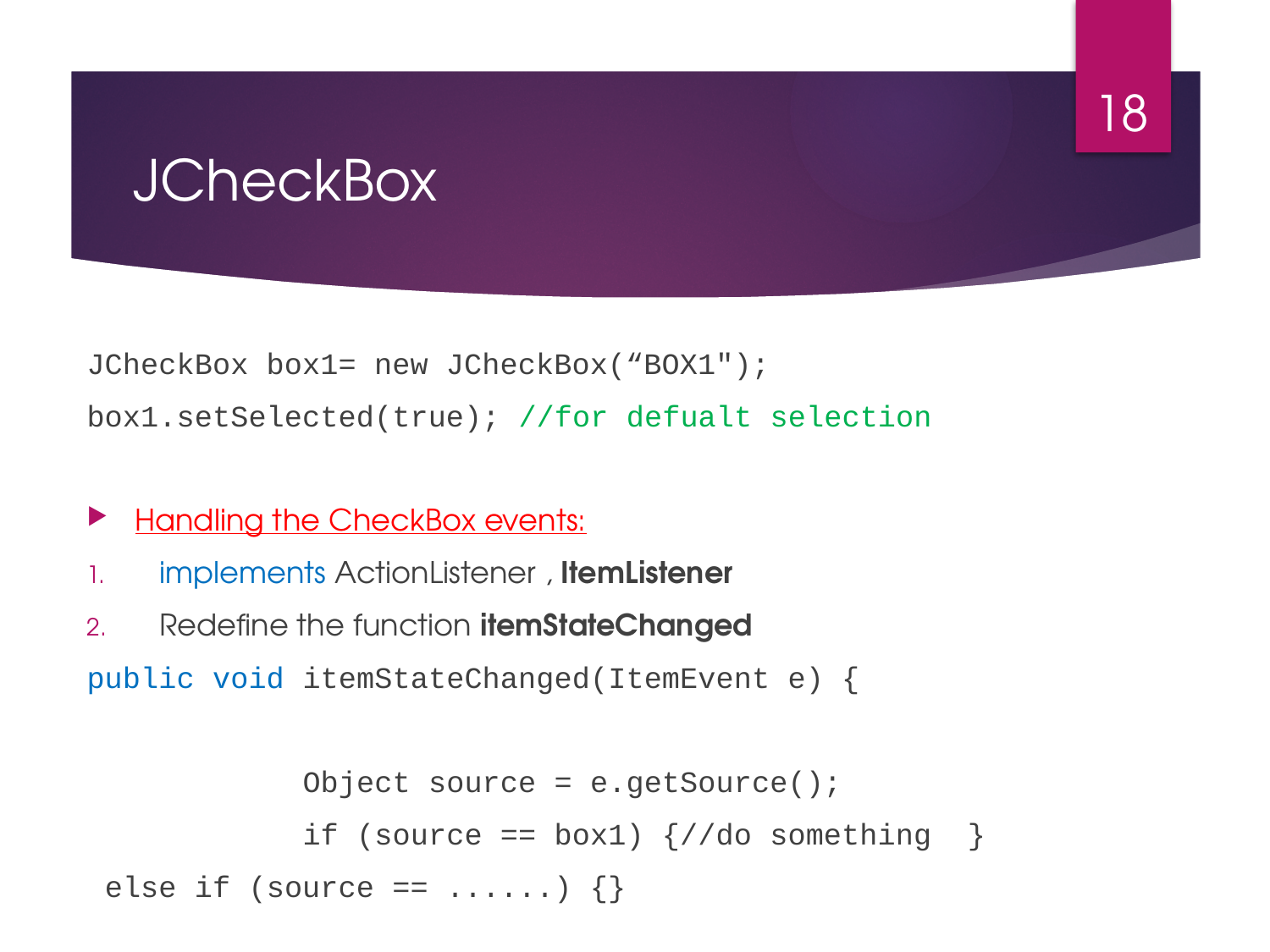

18
# JCheckBox
JCheckBox box1= new JCheckBox(“BOX1");
box1.setSelected(true); //for defualt selection

Handling the CheckBox events:
implements ActionListener , ItemListener
Redefine the function itemStateChanged
public void itemStateChanged(ItemEvent e) {

            Object source = e.getSource();
            if (source == box1) {//do something  }
 else if (source == ......) {}